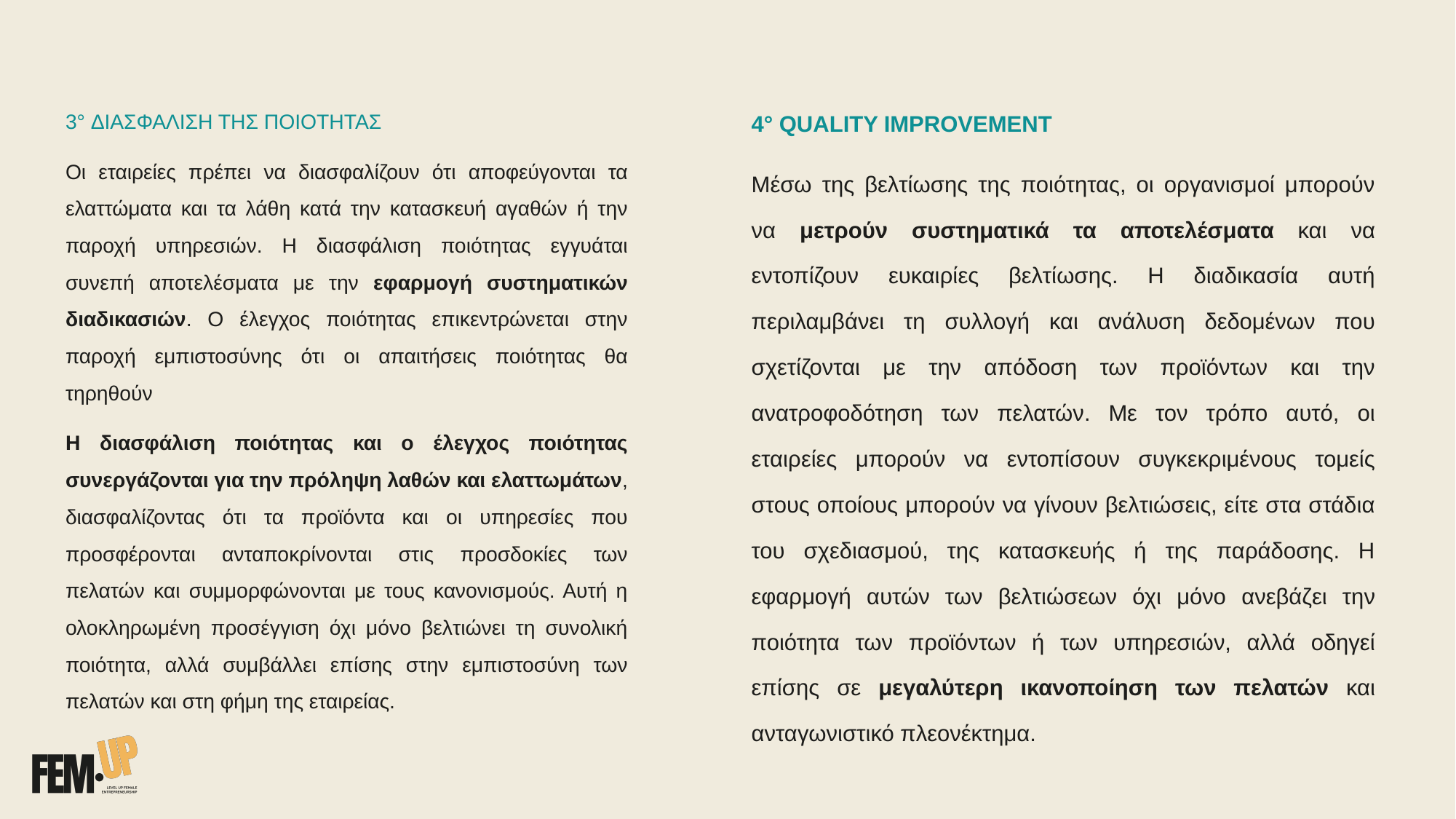

4° QUALITY IMPROVEMENT
Μέσω της βελτίωσης της ποιότητας, οι οργανισμοί μπορούν να μετρούν συστηματικά τα αποτελέσματα και να εντοπίζουν ευκαιρίες βελτίωσης. Η διαδικασία αυτή περιλαμβάνει τη συλλογή και ανάλυση δεδομένων που σχετίζονται με την απόδοση των προϊόντων και την ανατροφοδότηση των πελατών. Με τον τρόπο αυτό, οι εταιρείες μπορούν να εντοπίσουν συγκεκριμένους τομείς στους οποίους μπορούν να γίνουν βελτιώσεις, είτε στα στάδια του σχεδιασμού, της κατασκευής ή της παράδοσης. Η εφαρμογή αυτών των βελτιώσεων όχι μόνο ανεβάζει την ποιότητα των προϊόντων ή των υπηρεσιών, αλλά οδηγεί επίσης σε μεγαλύτερη ικανοποίηση των πελατών και ανταγωνιστικό πλεονέκτημα.
3° ΔΙΑΣΦΑΛΙΣΗ ΤΗΣ ΠΟΙΟΤΗΤΑΣ
Οι εταιρείες πρέπει να διασφαλίζουν ότι αποφεύγονται τα ελαττώματα και τα λάθη κατά την κατασκευή αγαθών ή την παροχή υπηρεσιών. Η διασφάλιση ποιότητας εγγυάται συνεπή αποτελέσματα με την εφαρμογή συστηματικών διαδικασιών. Ο έλεγχος ποιότητας επικεντρώνεται στην παροχή εμπιστοσύνης ότι οι απαιτήσεις ποιότητας θα τηρηθούν
Η διασφάλιση ποιότητας και ο έλεγχος ποιότητας συνεργάζονται για την πρόληψη λαθών και ελαττωμάτων, διασφαλίζοντας ότι τα προϊόντα και οι υπηρεσίες που προσφέρονται ανταποκρίνονται στις προσδοκίες των πελατών και συμμορφώνονται με τους κανονισμούς. Αυτή η ολοκληρωμένη προσέγγιση όχι μόνο βελτιώνει τη συνολική ποιότητα, αλλά συμβάλλει επίσης στην εμπιστοσύνη των πελατών και στη φήμη της εταιρείας.